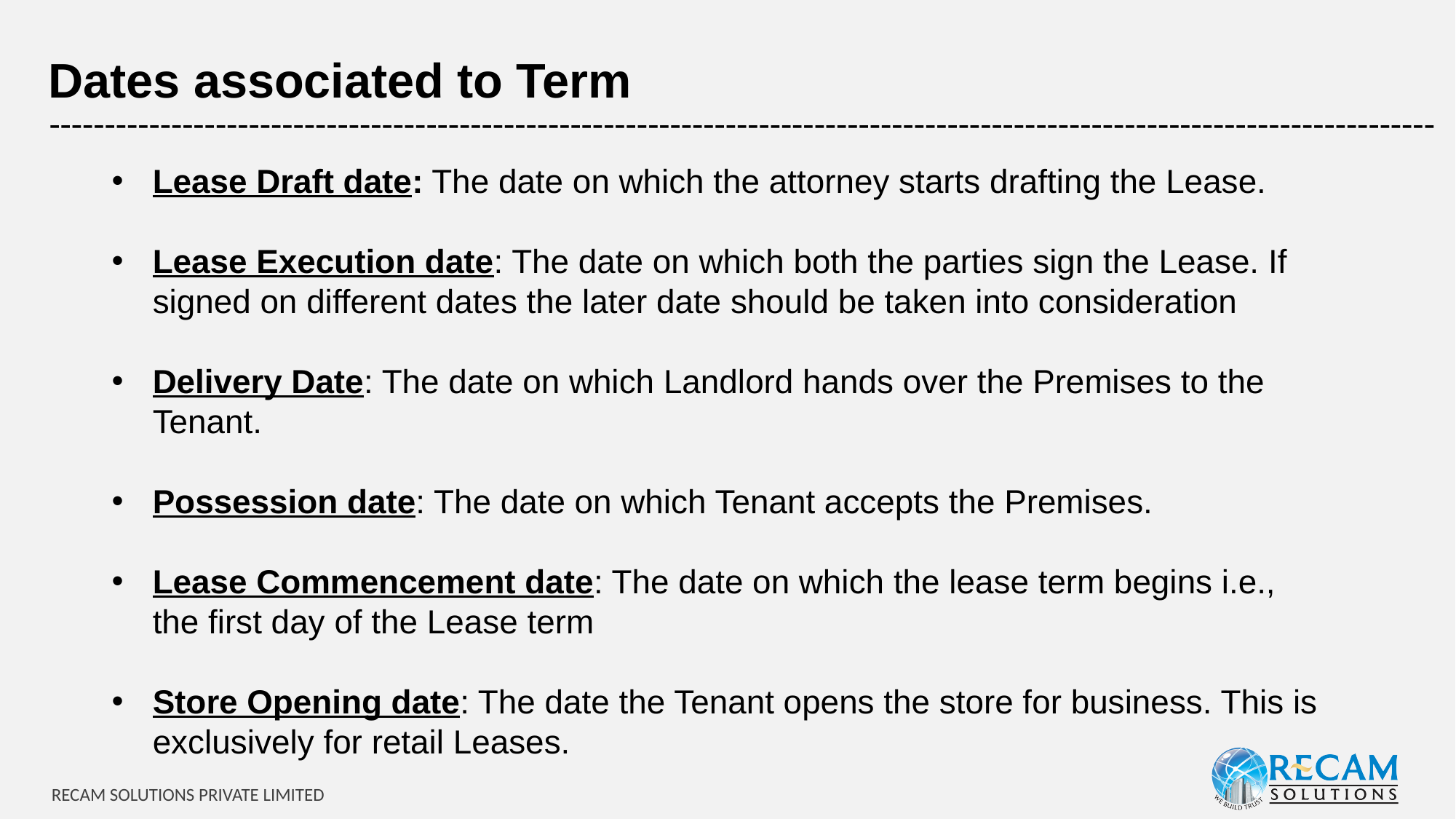

Dates associated to Term
-----------------------------------------------------------------------------------------------------------------------------
Lease Draft date: The date on which the attorney starts drafting the Lease.

Lease Execution date: The date on which both the parties sign the Lease. If signed on different dates the later date should be taken into consideration

Delivery Date: The date on which Landlord hands over the Premises to the Tenant.

Possession date: The date on which Tenant accepts the Premises.

Lease Commencement date: The date on which the lease term begins i.e., the first day of the Lease term

Store Opening date: The date the Tenant opens the store for business. This is exclusively for retail Leases.
RECAM SOLUTIONS PRIVATE LIMITED